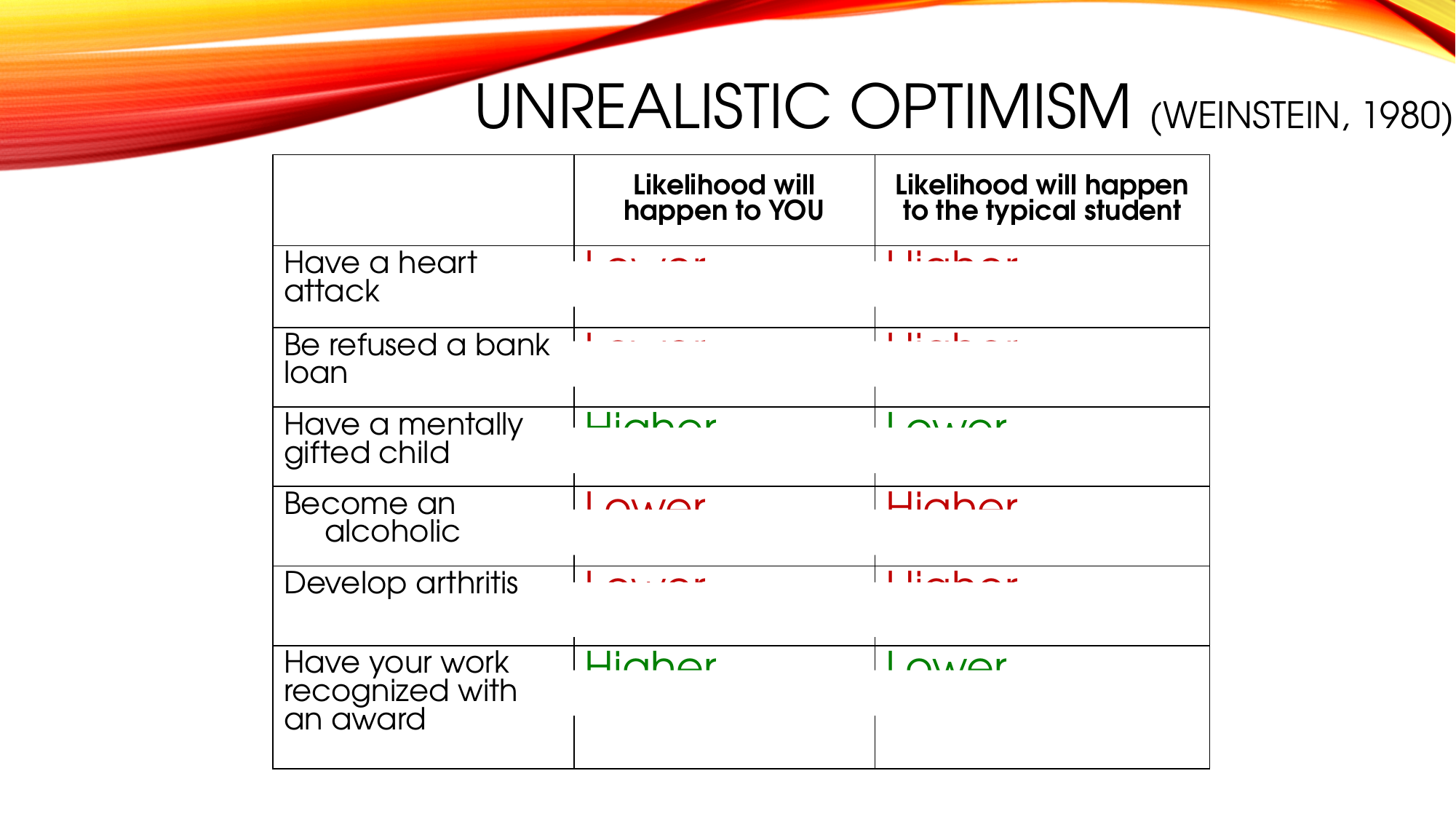

# Unrealistic optimism (Weinstein, 1980)

|  | Likelihood will happen to YOU | Likelihood will happen to the typical student |
| --- | --- | --- |
| Have a heart attack | Lower | Higher |
| Be refused a bank loan | Lower | Higher |
| Have a mentally gifted child | Higher | Lower |
| Become an alcoholic | Lower | Higher |
| Develop arthritis | Lower | Higher |
| Have your work recognized with an award | Higher | Lower |